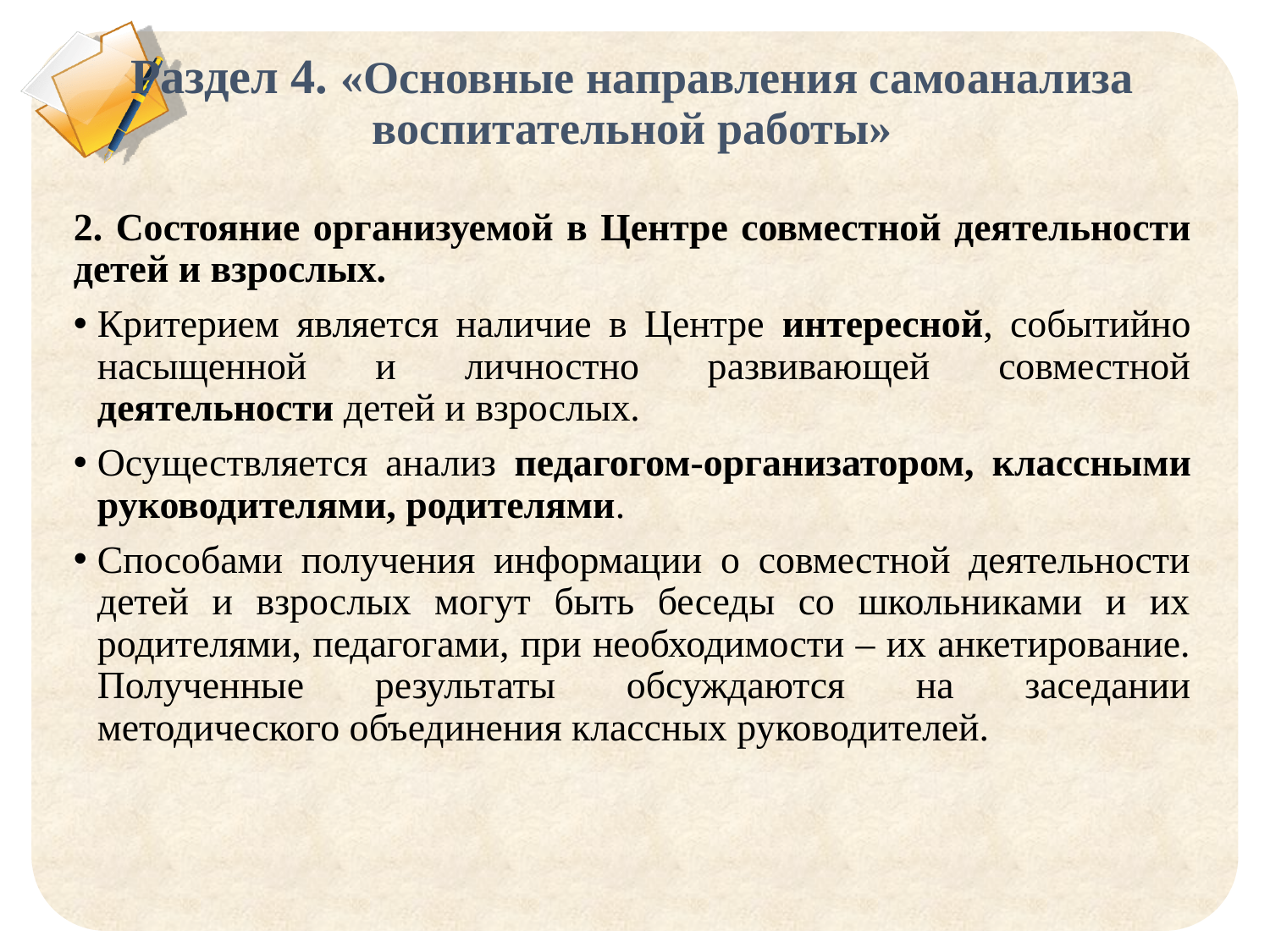

# Раздел 4. «Основные направления самоанализа воспитательной работы»
2. Состояние организуемой в Центре совместной деятельности детей и взрослых.
Критерием является наличие в Центре интересной, событийно насыщенной и личностно развивающей совместной деятельности детей и взрослых.
Осуществляется анализ педагогом-организатором, классными руководителями, родителями.
Способами получения информации о совместной деятельности детей и взрослых могут быть беседы со школьниками и их родителями, педагогами, при необходимости – их анкетирование. Полученные результаты обсуждаются на заседании методического объединения классных руководителей.